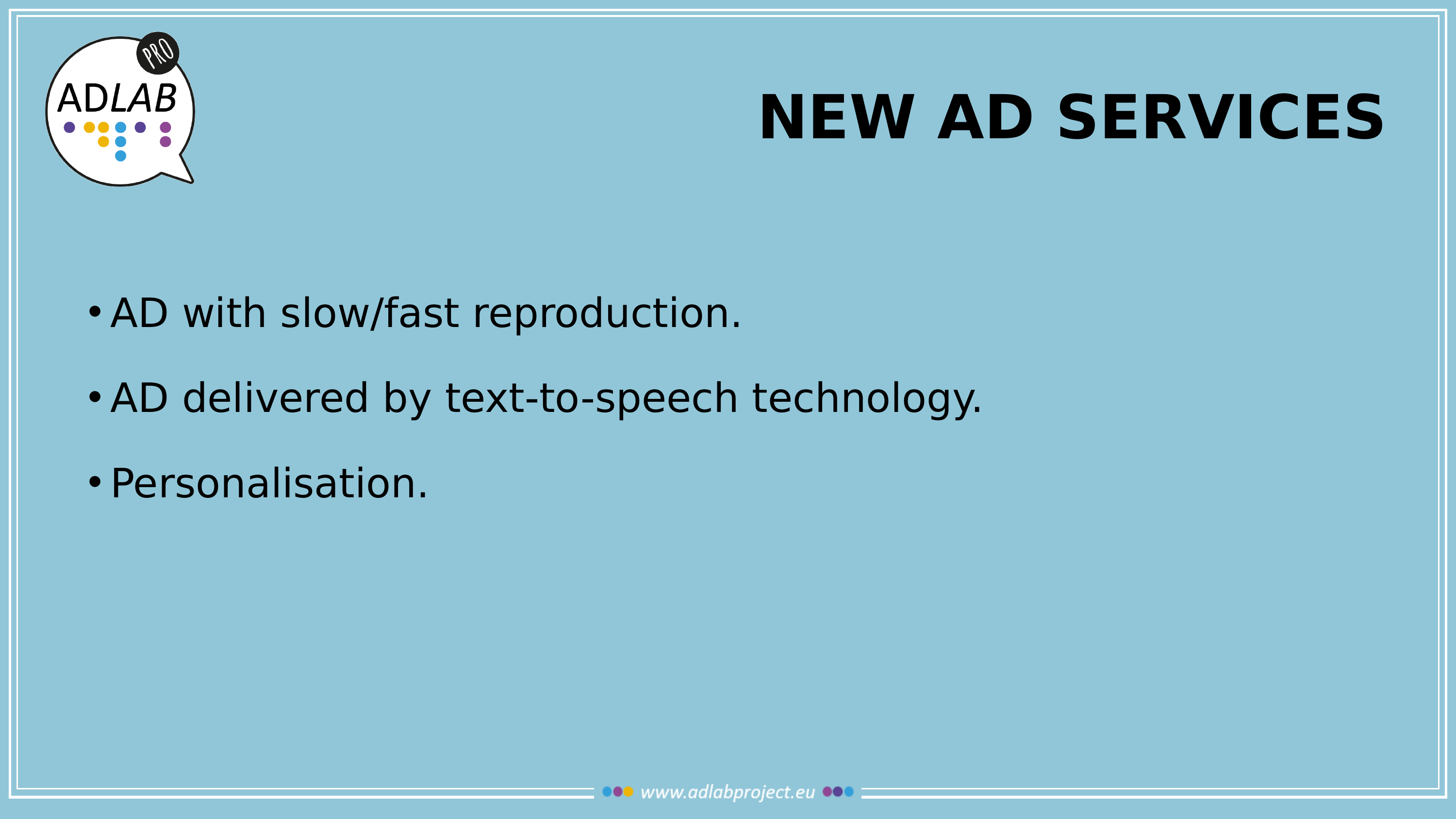

# NEW AD SERVICES

AD with slow/fast reproduction.
AD delivered by text-to-speech technology.
Personalisation.